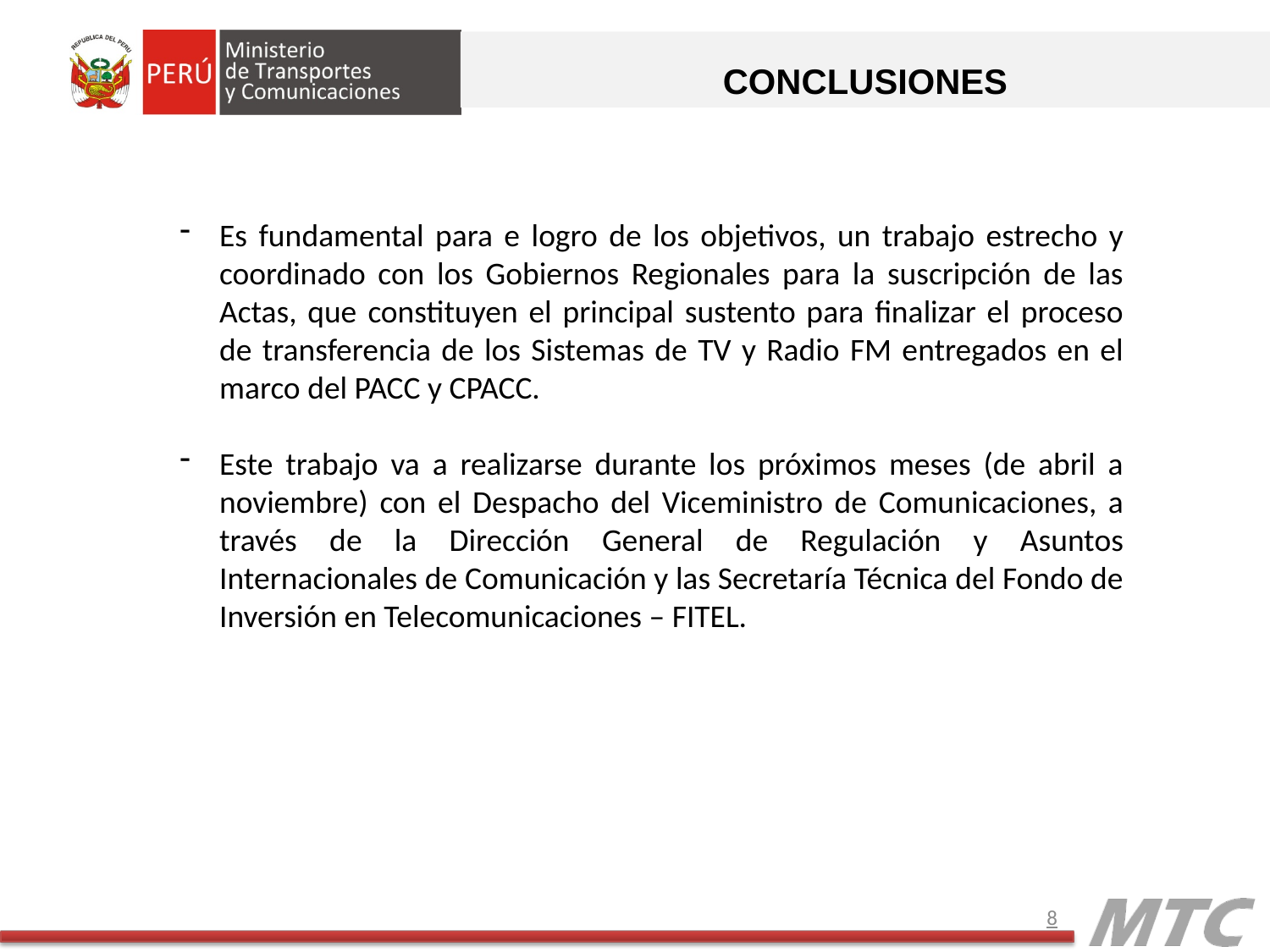

CONCLUSIONES
Es fundamental para e logro de los objetivos, un trabajo estrecho y coordinado con los Gobiernos Regionales para la suscripción de las Actas, que constituyen el principal sustento para finalizar el proceso de transferencia de los Sistemas de TV y Radio FM entregados en el marco del PACC y CPACC.

Este trabajo va a realizarse durante los próximos meses (de abril a noviembre) con el Despacho del Viceministro de Comunicaciones, a través de la Dirección General de Regulación y Asuntos Internacionales de Comunicación y las Secretaría Técnica del Fondo de Inversión en Telecomunicaciones – FITEL.

8